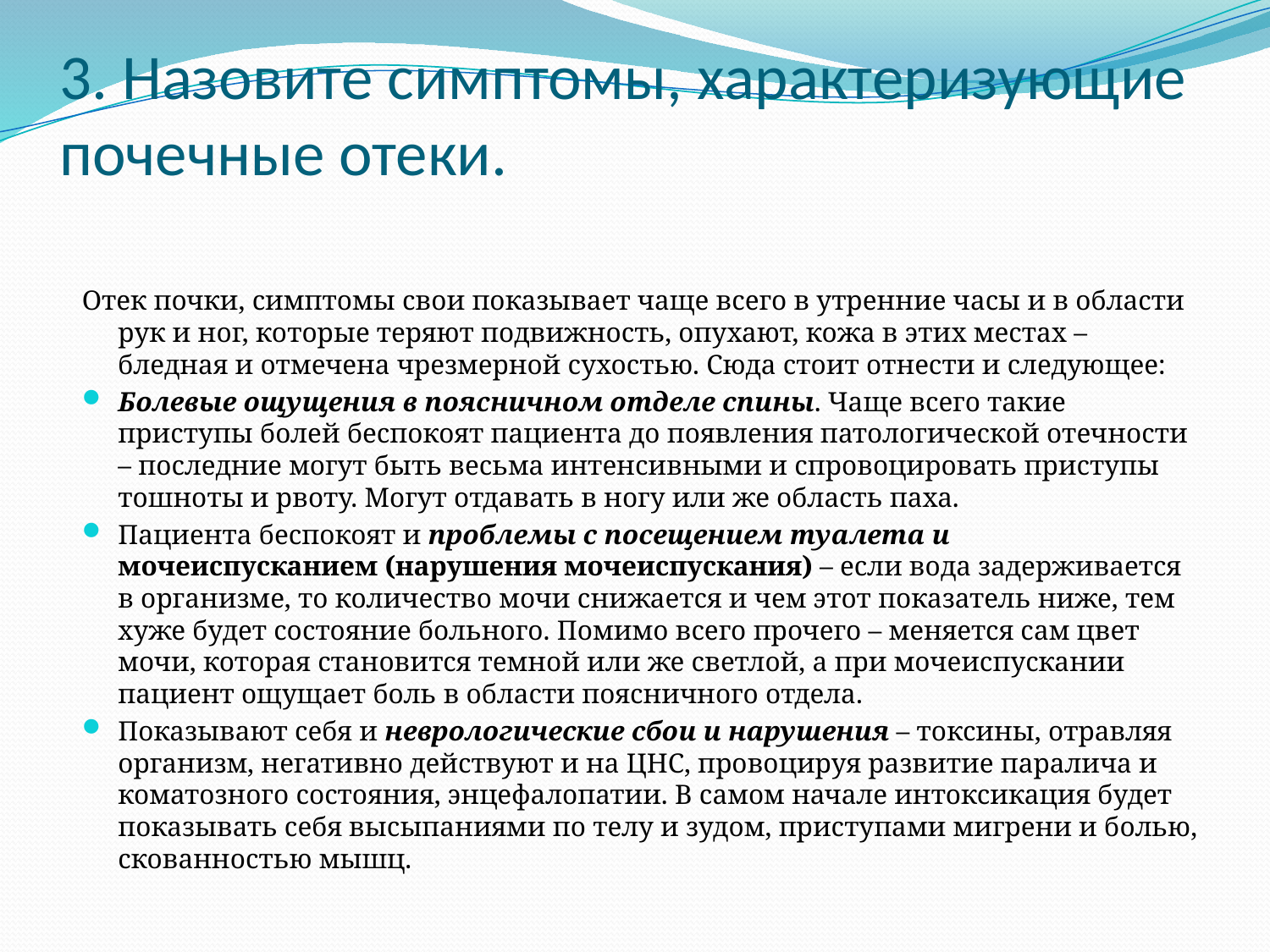

# 3. Назовите симптомы, характеризующие почечные отеки.
Отек почки, симптомы свои показывает чаще всего в утренние часы и в области рук и ног, которые теряют подвижность, опухают, кожа в этих местах – бледная и отмечена чрезмерной сухостью. Сюда стоит отнести и следующее:
Болевые ощущения в поясничном отделе спины. Чаще всего такие приступы болей беспокоят пациента до появления патологической отечности – последние могут быть весьма интенсивными и спровоцировать приступы тошноты и рвоту. Могут отдавать в ногу или же область паха.
Пациента беспокоят и проблемы с посещением туалета и мочеиспусканием (нарушения мочеиспускания) – если вода задерживается в организме, то количество мочи снижается и чем этот показатель ниже, тем хуже будет состояние больного. Помимо всего прочего – меняется сам цвет мочи, которая становится темной или же светлой, а при мочеиспускании пациент ощущает боль в области поясничного отдела.
Показывают себя и неврологические сбои и нарушения – токсины, отравляя организм, негативно действуют и на ЦНС, провоцируя развитие паралича и коматозного состояния, энцефалопатии. В самом начале интоксикация будет показывать себя высыпаниями по телу и зудом, приступами мигрени и болью, скованностью мышц.